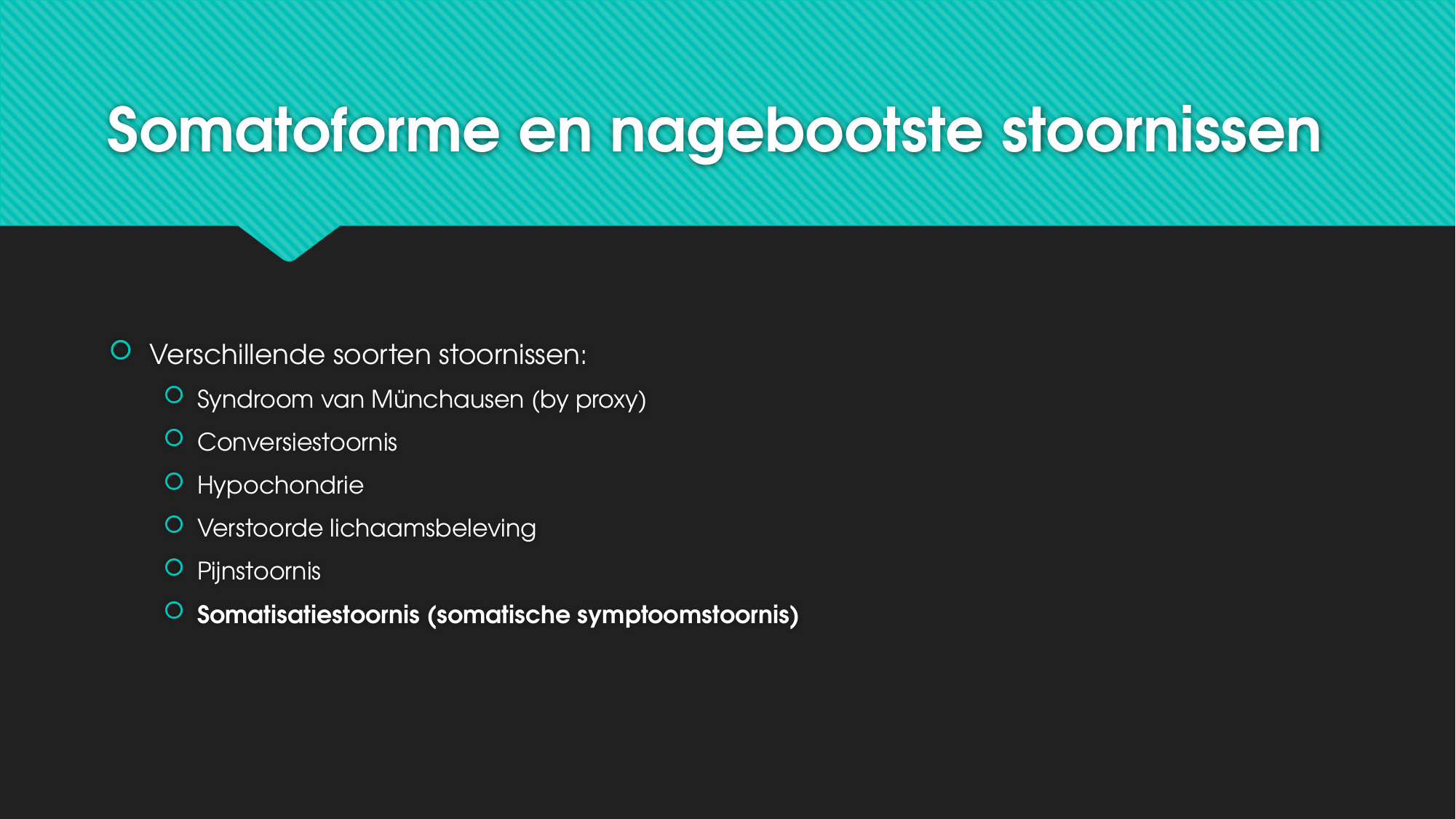

# Somatoforme en nagebootste stoornissen
Verschillende soorten stoornissen:
Syndroom van Münchausen (by proxy)
Conversiestoornis
Hypochondrie
Verstoorde lichaamsbeleving
Pijnstoornis
Somatisatiestoornis (somatische symptoomstoornis)